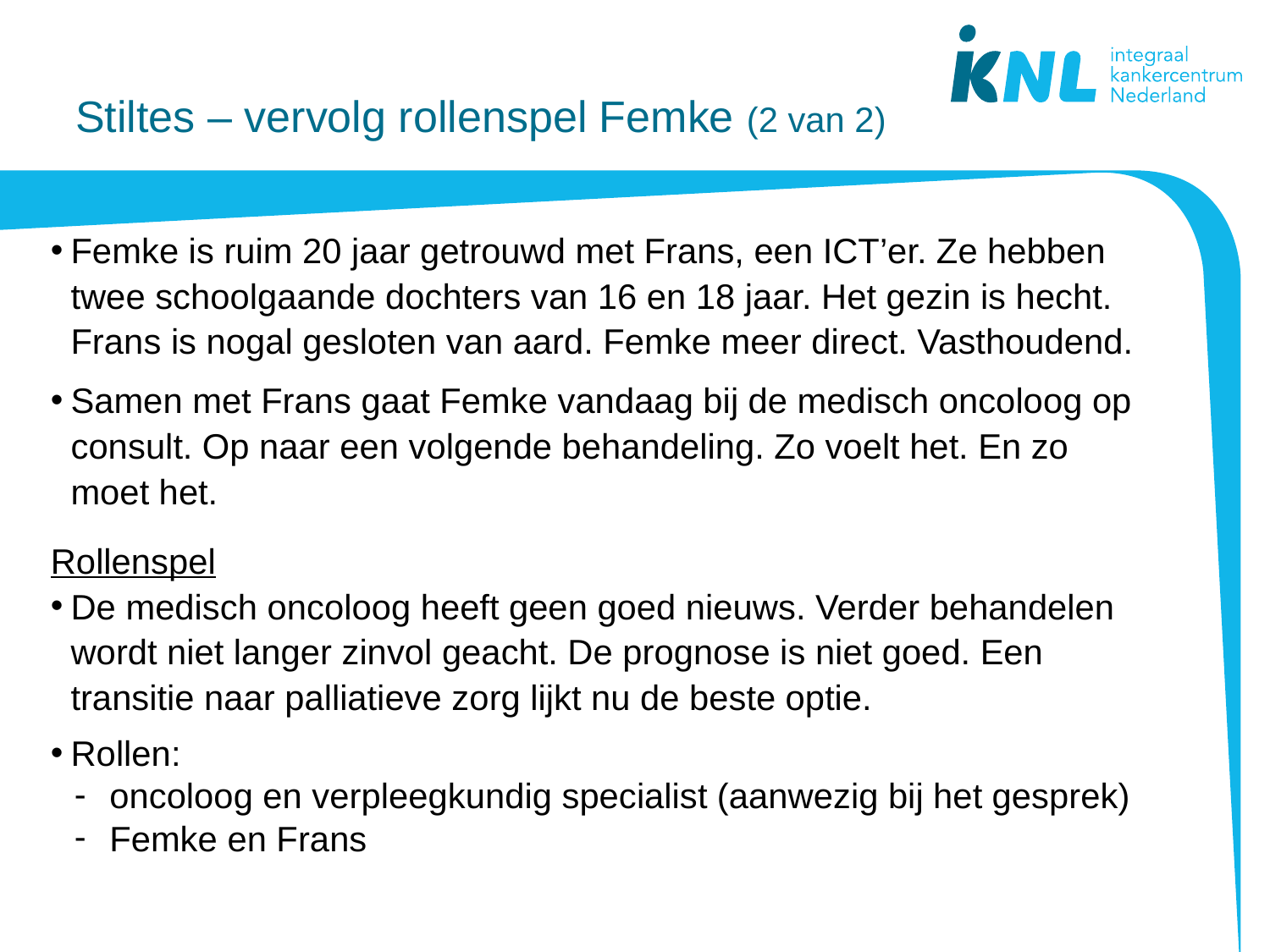

# Stiltes – vervolg rollenspel Femke (2 van 2)
Femke is ruim 20 jaar getrouwd met Frans, een ICT’er. Ze hebben twee schoolgaande dochters van 16 en 18 jaar. Het gezin is hecht. Frans is nogal gesloten van aard. Femke meer direct. Vasthoudend.
Samen met Frans gaat Femke vandaag bij de medisch oncoloog op consult. Op naar een volgende behandeling. Zo voelt het. En zo moet het.
Rollenspel
De medisch oncoloog heeft geen goed nieuws. Verder behandelen wordt niet langer zinvol geacht. De prognose is niet goed. Een transitie naar palliatieve zorg lijkt nu de beste optie.
Rollen:
oncoloog en verpleegkundig specialist (aanwezig bij het gesprek)
Femke en Frans